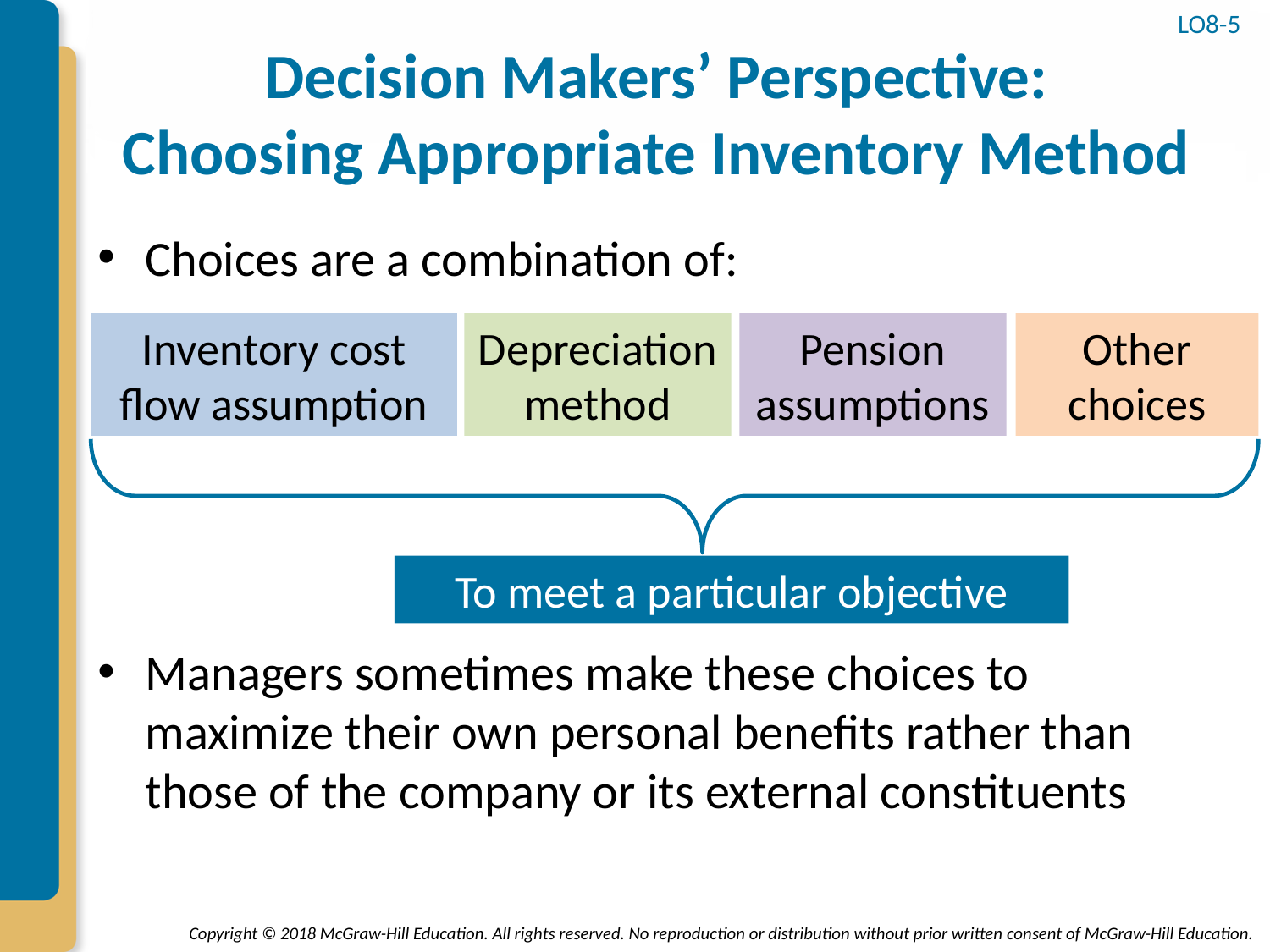

LO8-5

# Decision Makers’ Perspective: Choosing Appropriate Inventory Method
Choices are a combination of:

Managers sometimes make these choices to maximize their own personal benefits rather than those of the company or its external constituents
Inventory cost flow assumption
Depreciation method
Pension
assumptions
Other choices
To meet a particular objective